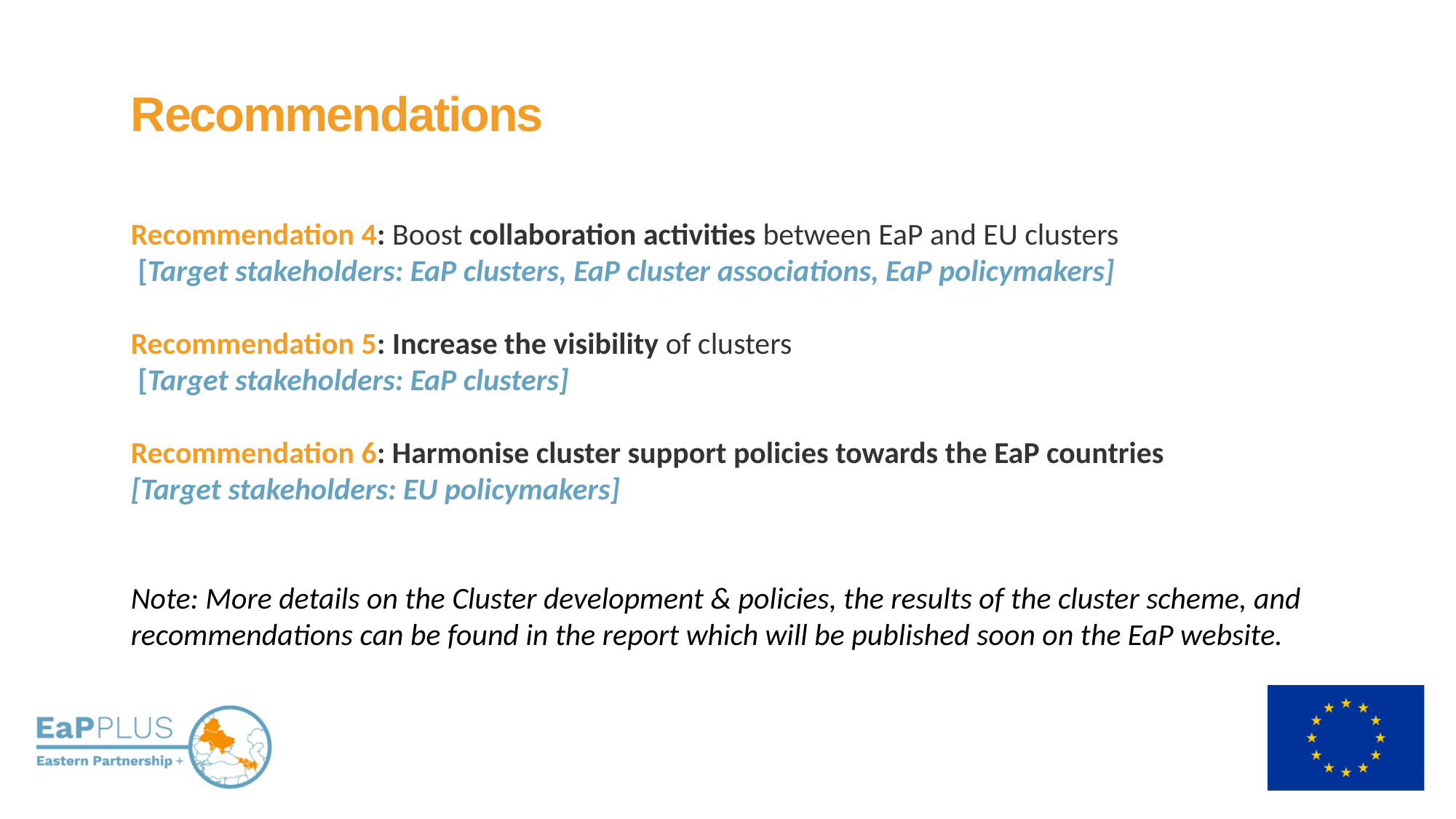

Recommendations
Recommendation 4: Boost collaboration activities between EaP and EU clusters
 [Target stakeholders: EaP clusters, EaP cluster associations, EaP policymakers]

Recommendation 5: Increase the visibility of clusters
 [Target stakeholders: EaP clusters]

Recommendation 6: Harmonise cluster support policies towards the EaP countries
[Target stakeholders: EU policymakers]

Note: More details on the Cluster development & policies, the results of the cluster scheme, and recommendations can be found in the report which will be published soon on the EaP website.